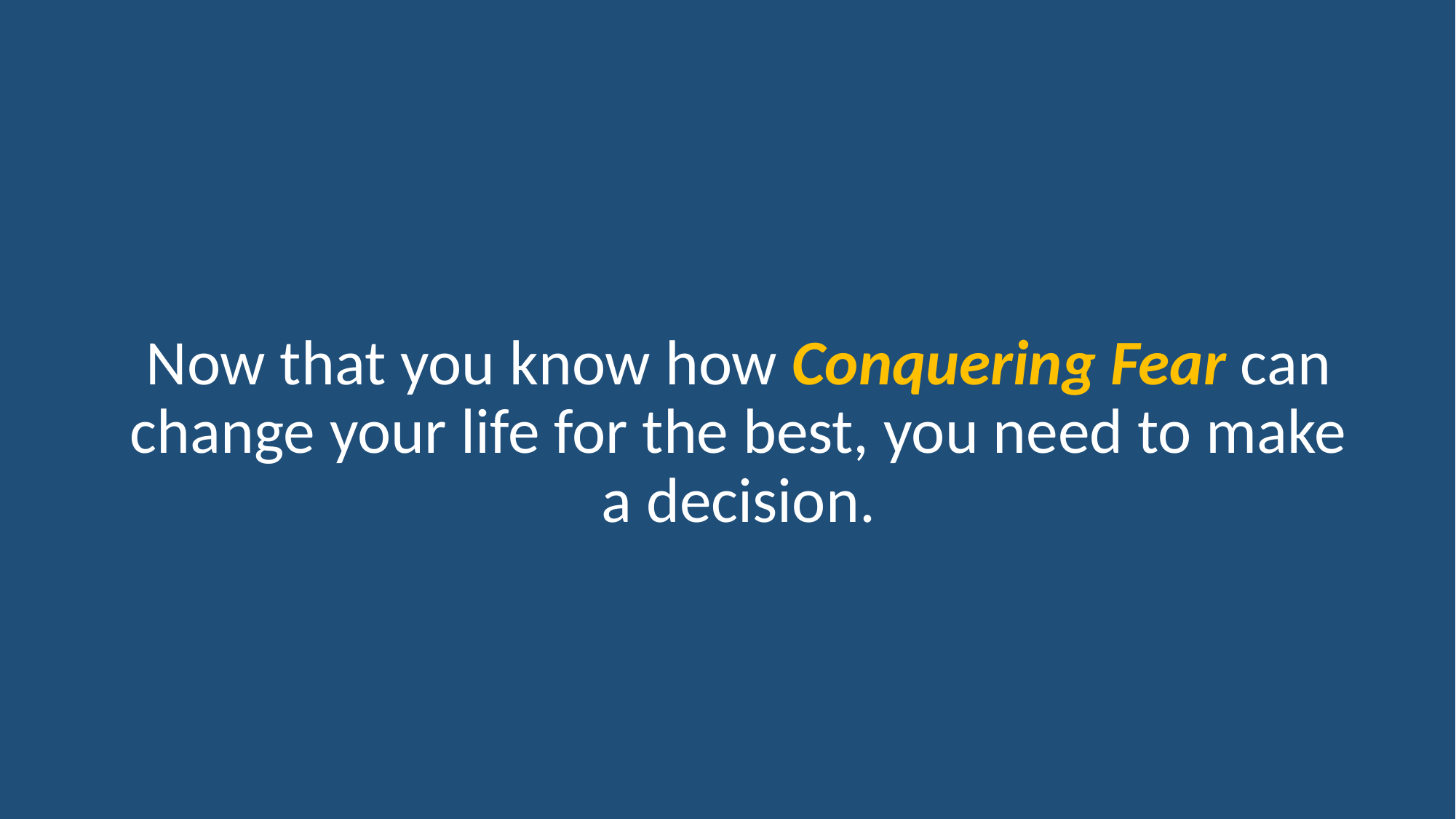

Now that you know how Conquering Fear can change your life for the best, you need to make a decision.